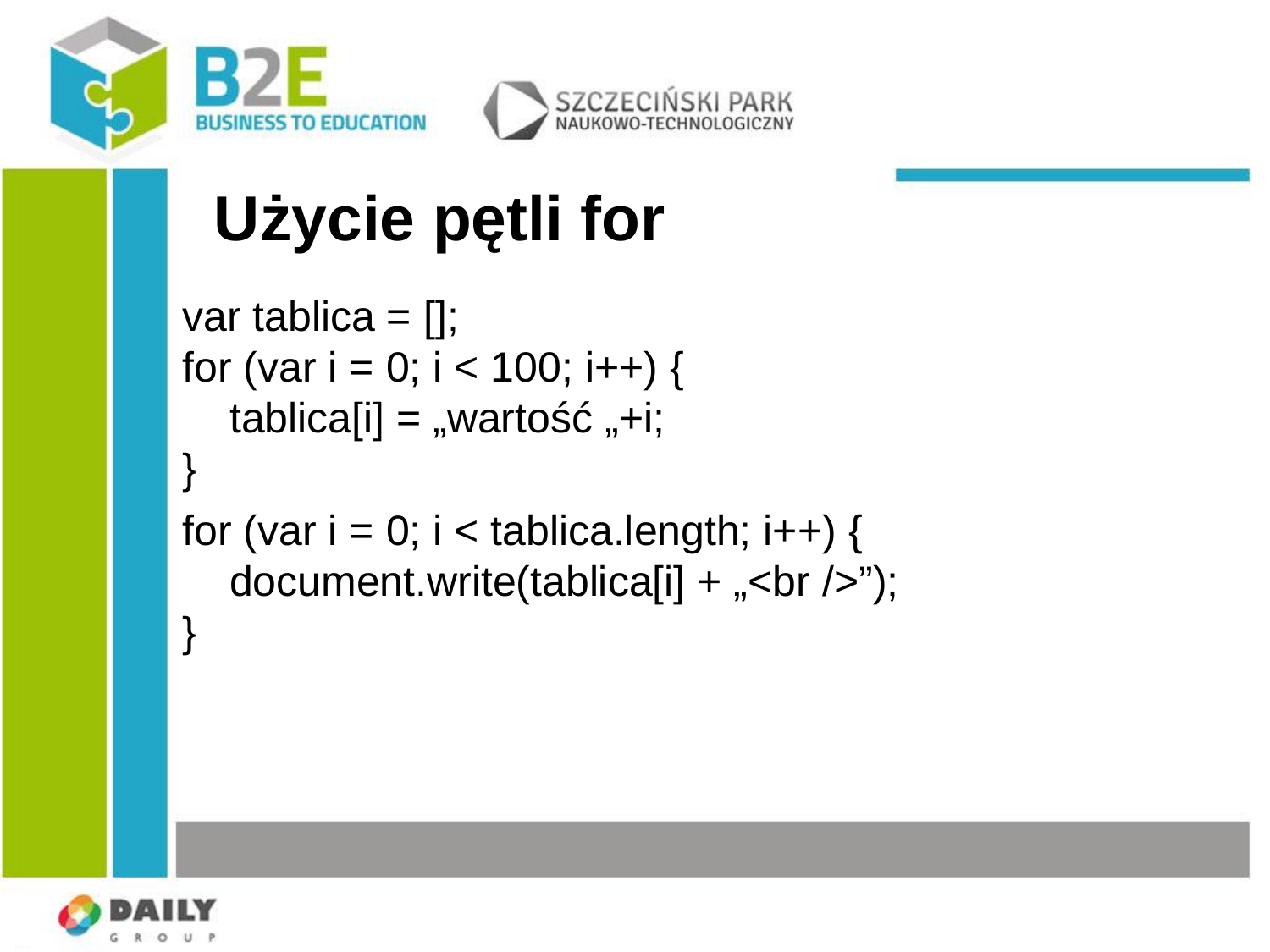

# Użycie pętli for
var tablica = [];
for (var i = 0; i < 100; i++) {
    tablica[i] = „wartość „+i;
}
for (var i = 0; i < tablica.length; i++) {
    document.write(tablica[i] + „<br />”);
}